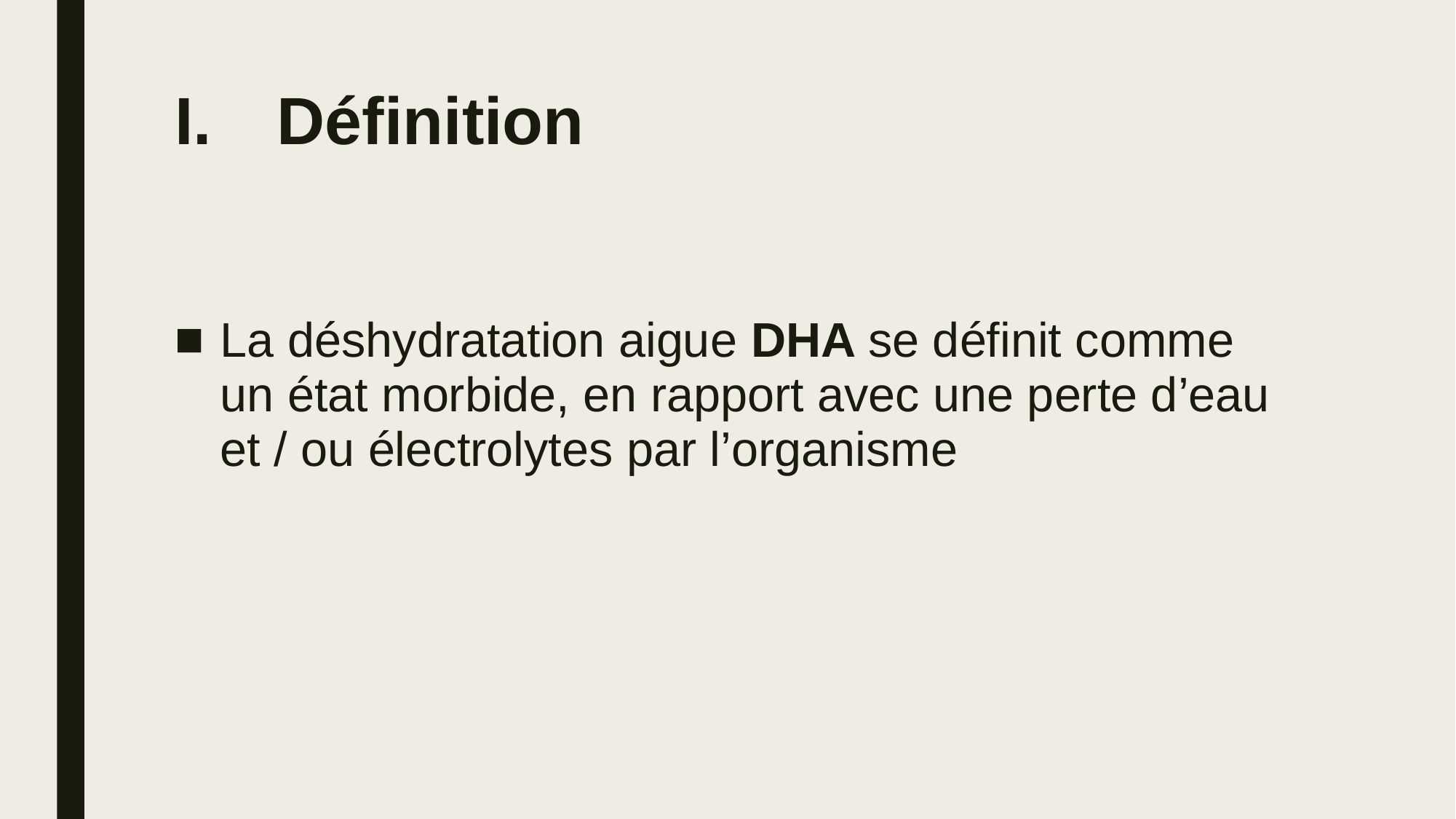

# Définition
La déshydratation aigue DHA se définit comme un état morbide, en rapport avec une perte d’eau et / ou électrolytes par l’organisme